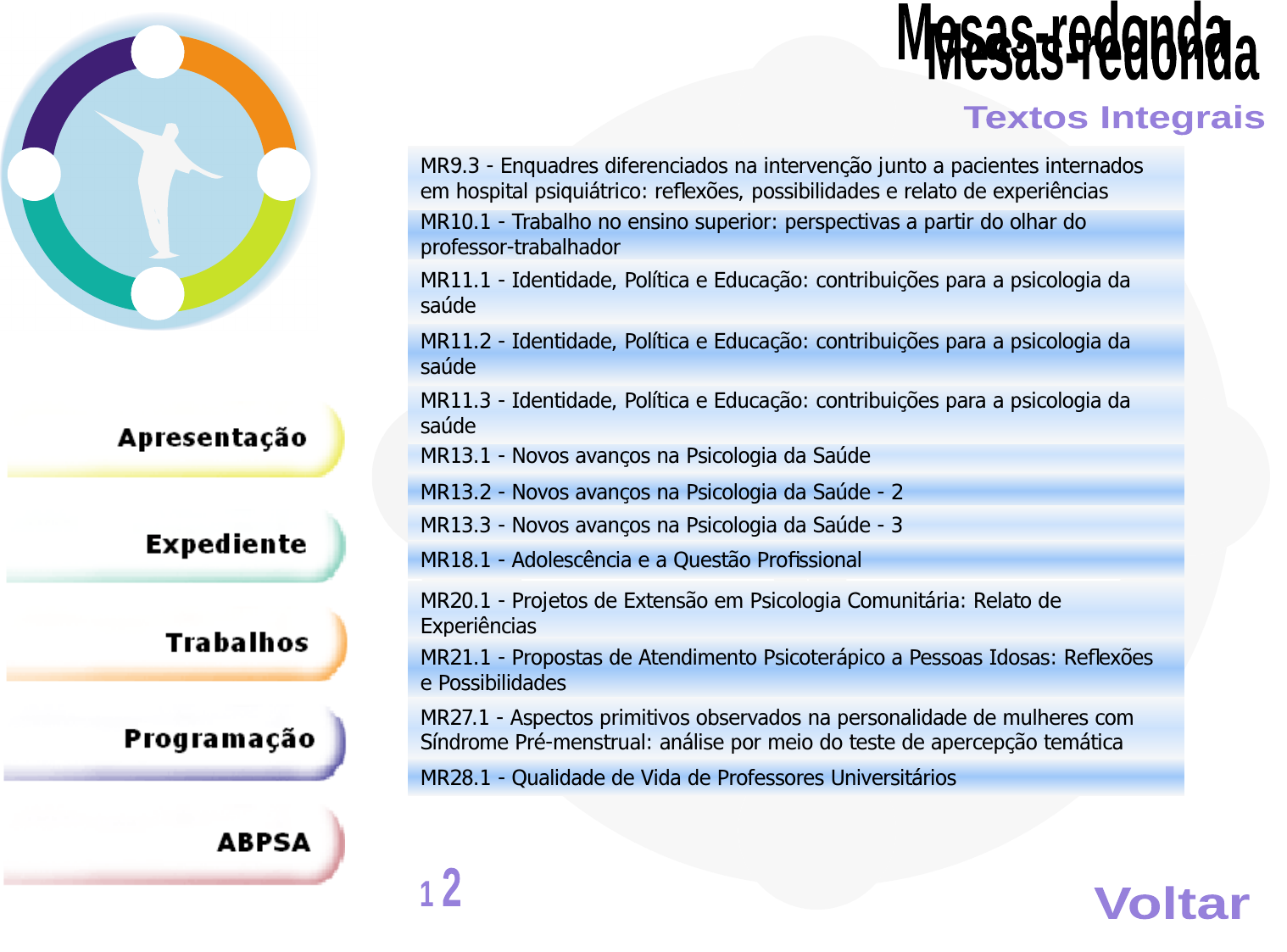

Mesas-redonda
Mesas-redonda
Textos Integrais
MR9.3 - Enquadres diferenciados na intervenção junto a pacientes internados em hospital psiquiátrico: reflexões, possibilidades e relato de experiências
MR10.1 - Trabalho no ensino superior: perspectivas a partir do olhar do professor-trabalhador
MR11.1 - Identidade, Política e Educação: contribuições para a psicologia da saúde

MR11.2 - Identidade, Política e Educação: contribuições para a psicologia da saúde
MR11.3 - Identidade, Política e Educação: contribuições para a psicologia da saúde
MR13.1 - Novos avanços na Psicologia da Saúde
MR13.2 - Novos avanços na Psicologia da Saúde - 2
MR13.3 - Novos avanços na Psicologia da Saúde - 3
MR18.1 - Adolescência e a Questão Profissional
MR20.1 - Projetos de Extensão em Psicologia Comunitária: Relato de Experiências
MR21.1 - Propostas de Atendimento Psicoterápico a Pessoas Idosas: Reflexões e Possibilidades
MR27.1 - Aspectos primitivos observados na personalidade de mulheres com Síndrome Pré-menstrual: análise por meio do teste de apercepção temática
MR28.1 - Qualidade de Vida de Professores Universitários
2
1
Voltar